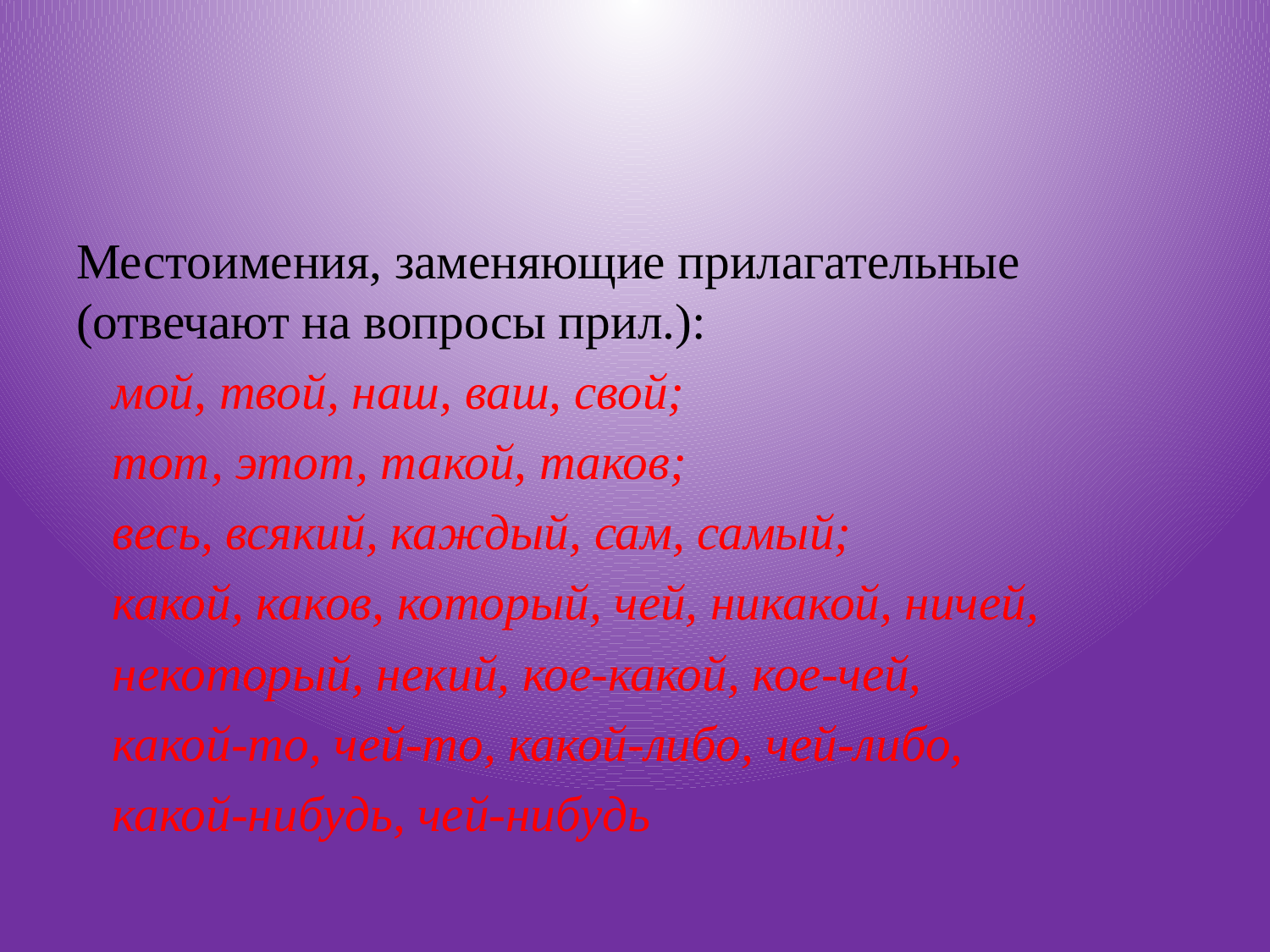

#
Местоимения, заменяющие прилагательные (отвечают на вопросы прил.):
мой, твой, наш, ваш, свой;
тот, этот, такой, таков;
весь, всякий, каждый, сам, самый;
какой, каков, который, чей, никакой, ничей,
некоторый, некий, кое-какой, кое-чей,
какой-то, чей-то, какой-либо, чей-либо,
какой-нибудь, чей-нибудь